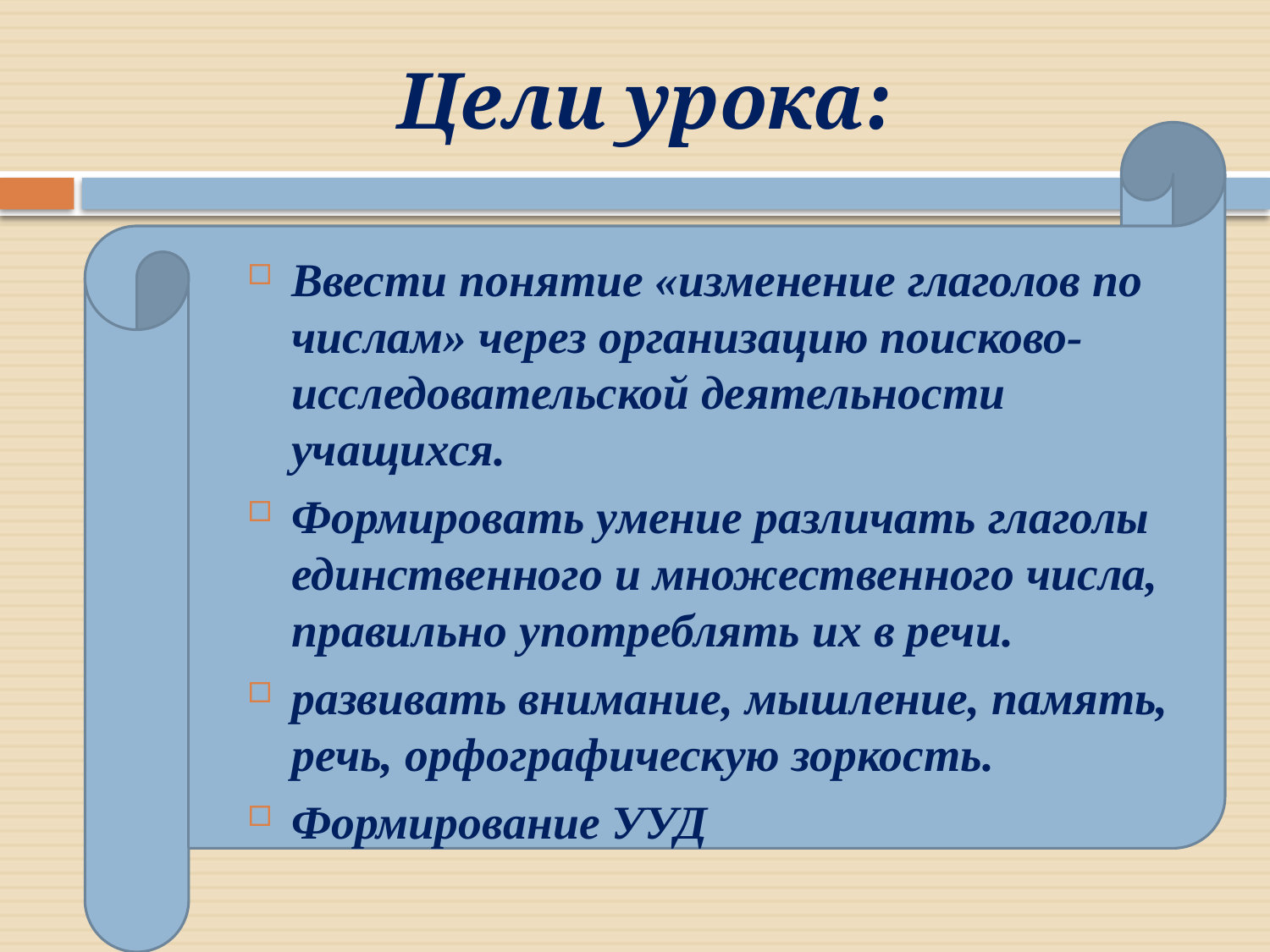

# Цели урока:

Ввести понятие «изменение глаголов по числам» через организацию поисково-исследовательской деятельности учащихся.
Формировать умение различать глаголы единственного и множественного числа, правильно употреблять их в речи.
развивать внимание, мышление, память, речь, орфографическую зоркость.
Формирование УУД